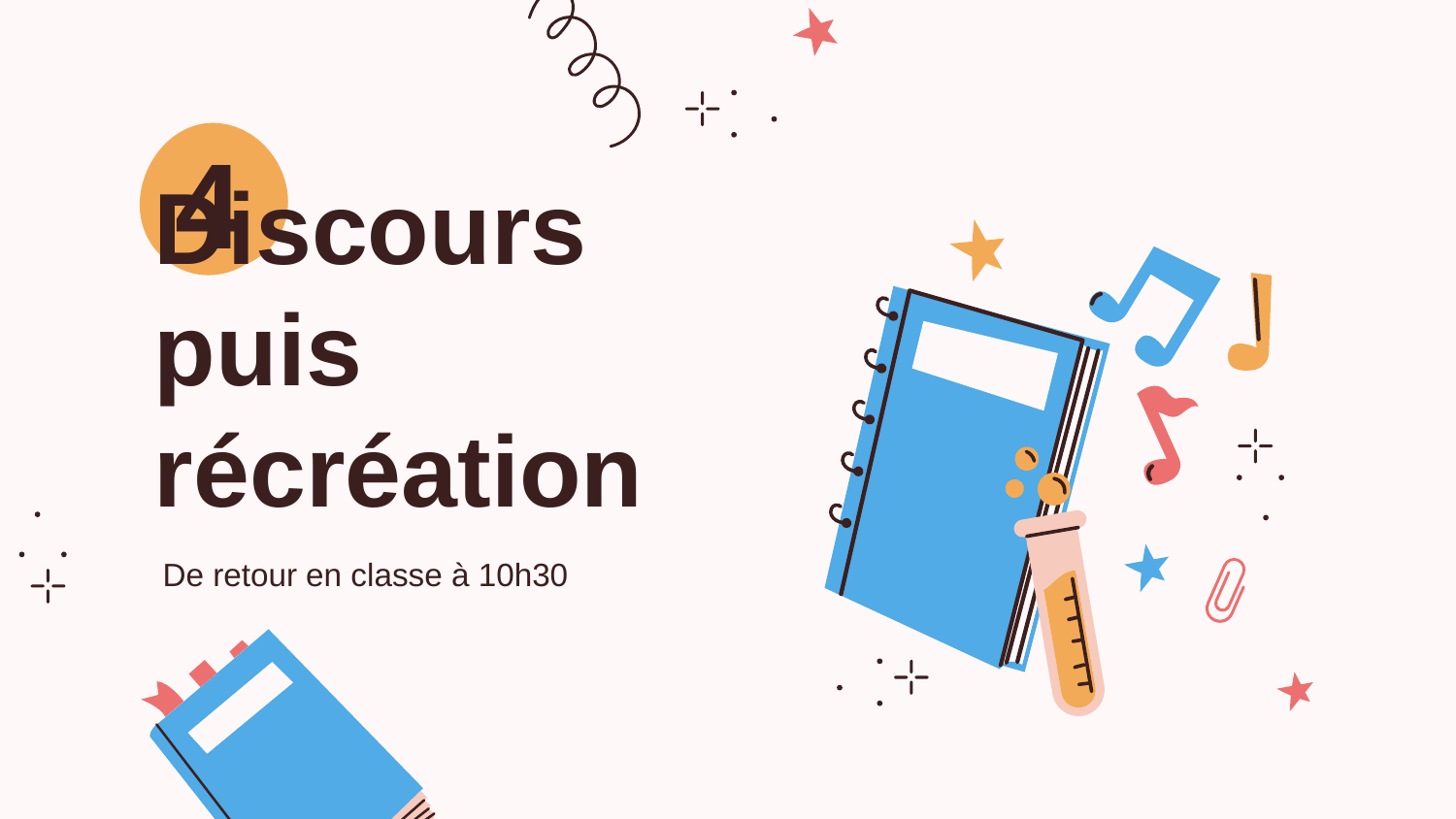

4

# Discours puis récréation
De retour en classe à 10h30